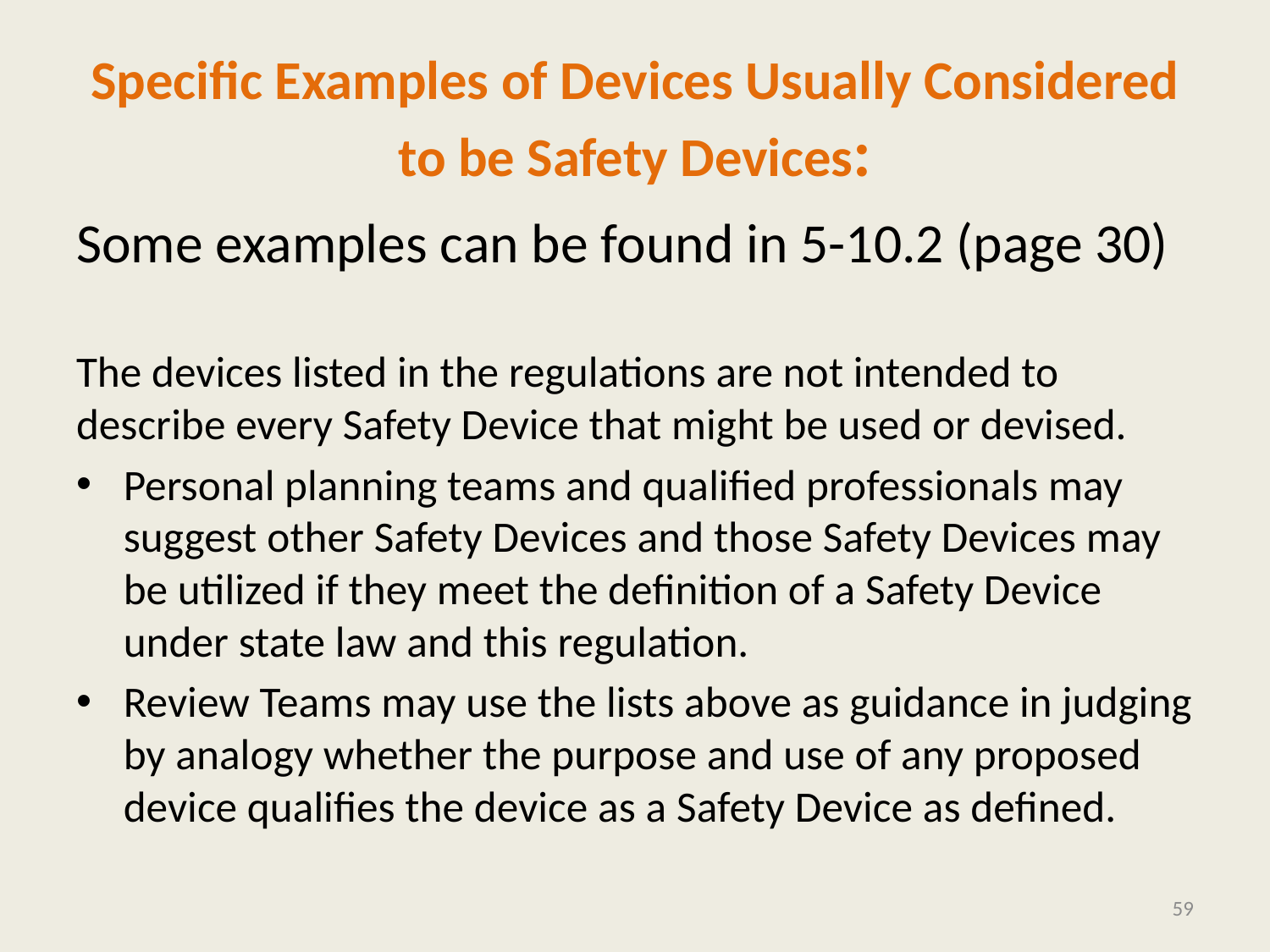

# Specific Examples of Devices Usually Considered to be Safety Devices:
Some examples can be found in 5-10.2 (page 30)

The devices listed in the regulations are not intended to describe every Safety Device that might be used or devised.
Personal planning teams and qualified professionals may suggest other Safety Devices and those Safety Devices may be utilized if they meet the definition of a Safety Device under state law and this regulation.
Review Teams may use the lists above as guidance in judging by analogy whether the purpose and use of any proposed device qualifies the device as a Safety Device as defined.

59